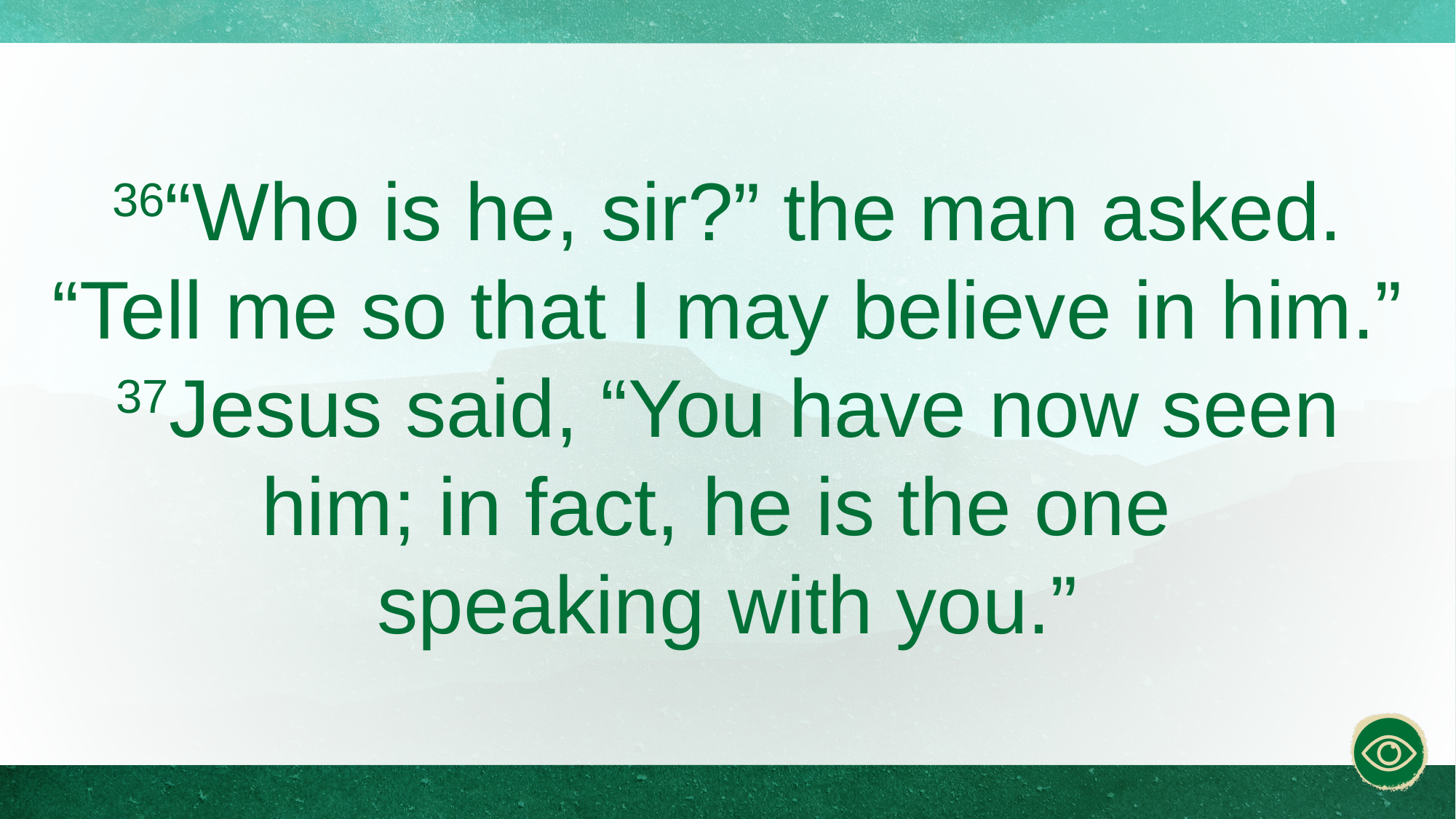

36“Who is he, sir?” the man asked. “Tell me so that I may believe in him.”
37Jesus said, “You have now seen him; in fact, he is the one
speaking with you.”